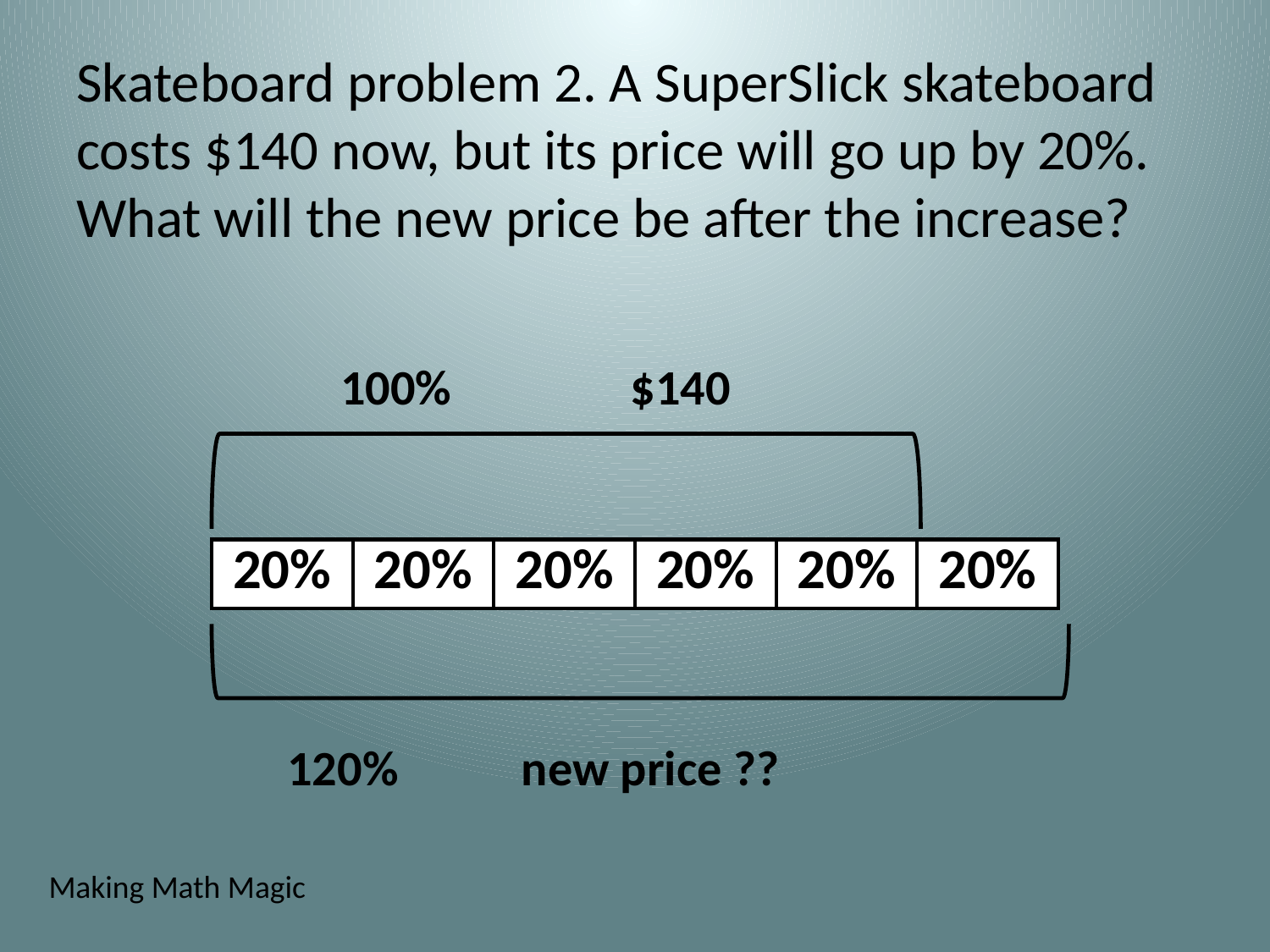

# Skateboard problem 2. A SuperSlick skateboard costs $140 now, but its price will go up by 20%. What will the new price be after the increase?

100%                $140
| 20% | 20% | 20% | 20% | 20% | 20% |
| --- | --- | --- | --- | --- | --- |
120%           new price ??
Making Math Magic